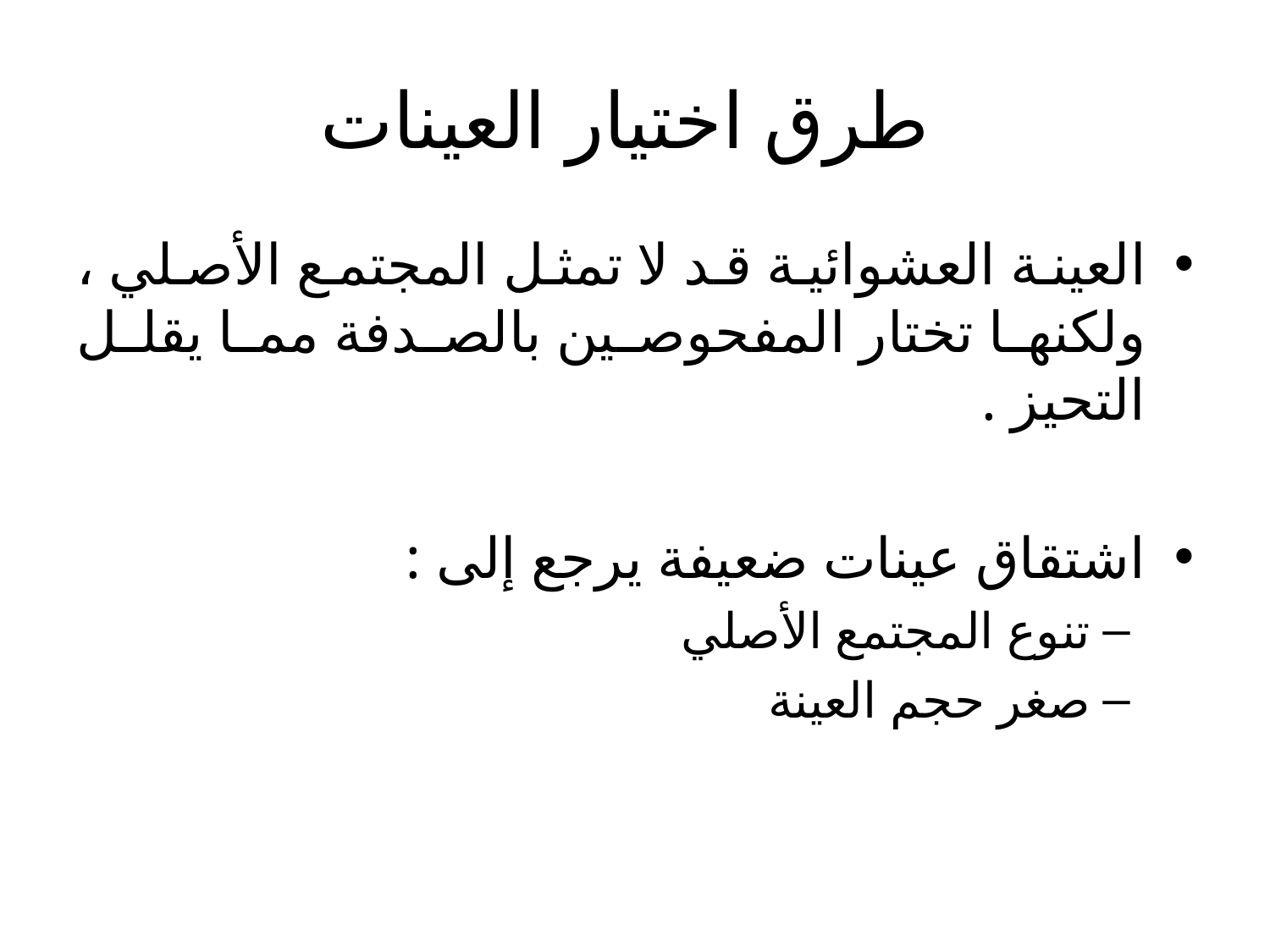

# طرق اختيار العينات
العينة العشوائية قد لا تمثل المجتمع الأصلي ، ولكنها تختار المفحوصين بالصدفة مما يقلل التحيز .

اشتقاق عينات ضعيفة يرجع إلى :
تنوع المجتمع الأصلي
صغر حجم العينة